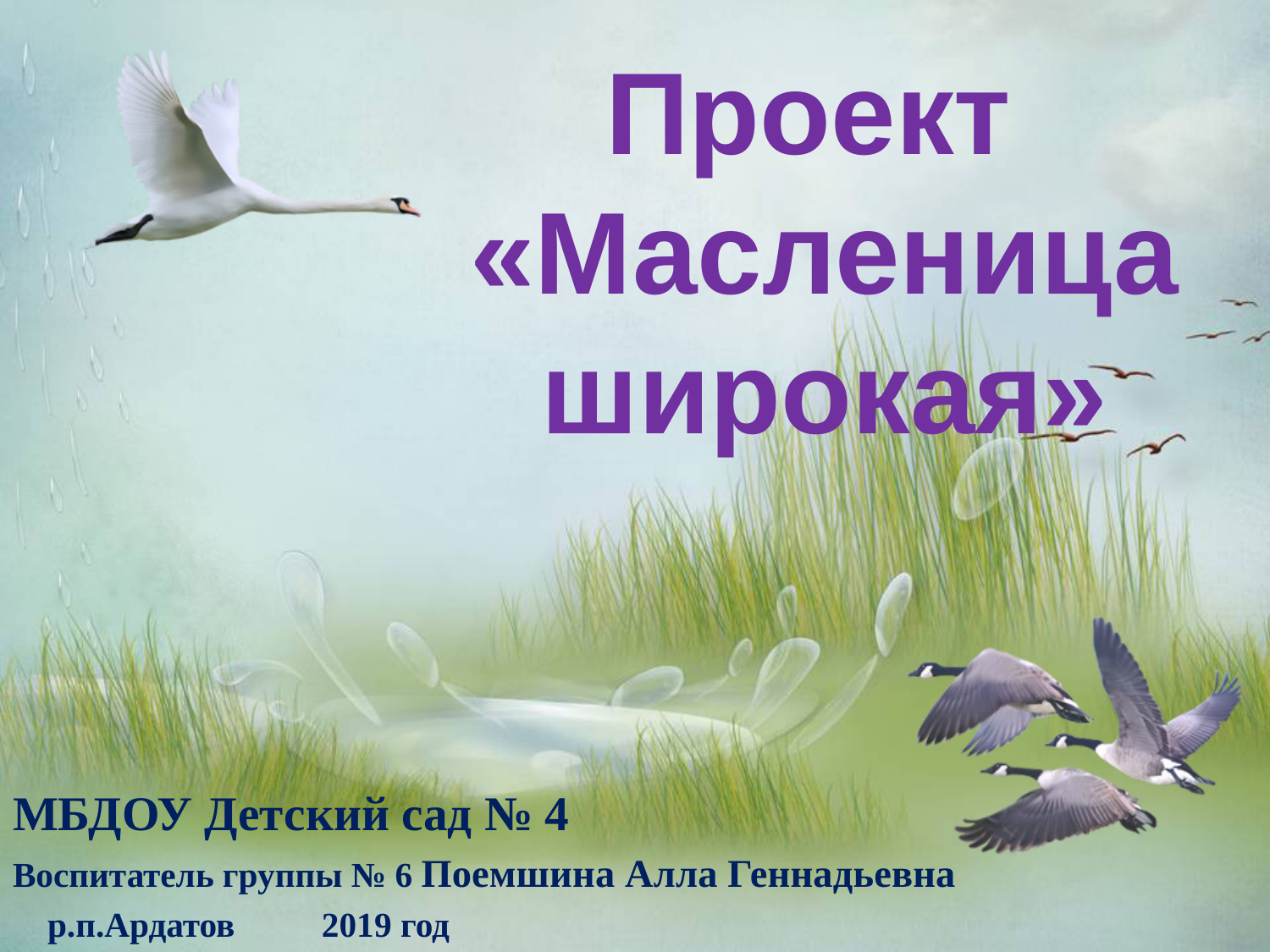

Проект
«Масленица широкая»
МБДОУ Детский сад № 4
Воспитатель группы № 6 Поемшина Алла Геннадьевна
    р.п.Ардатов          2019 год